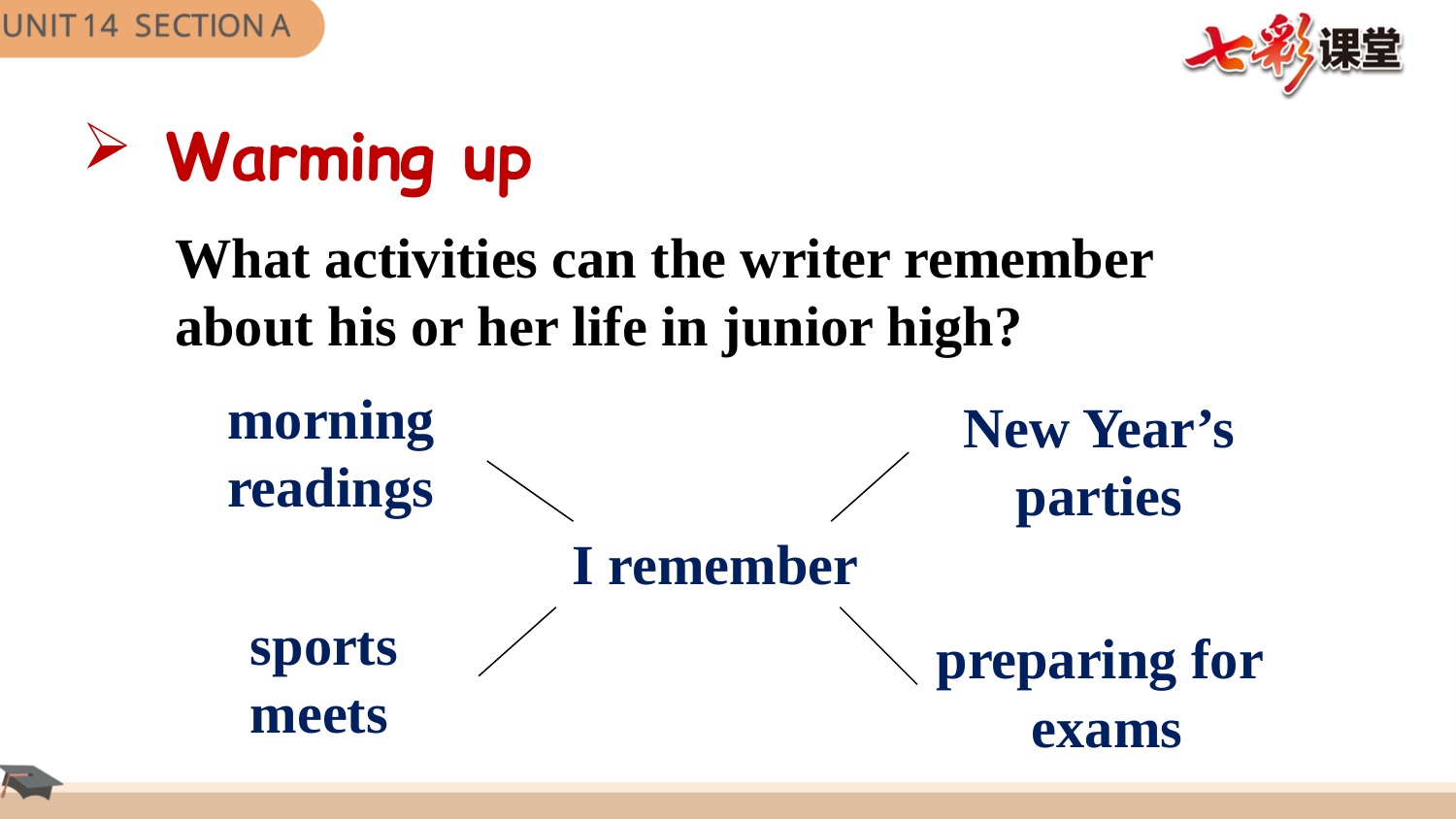

Warming up
What activities can the writer remember about his or her life in junior high?
morning
readings
New Year’s
parties

I remember
sports
meets

preparing for
 exams